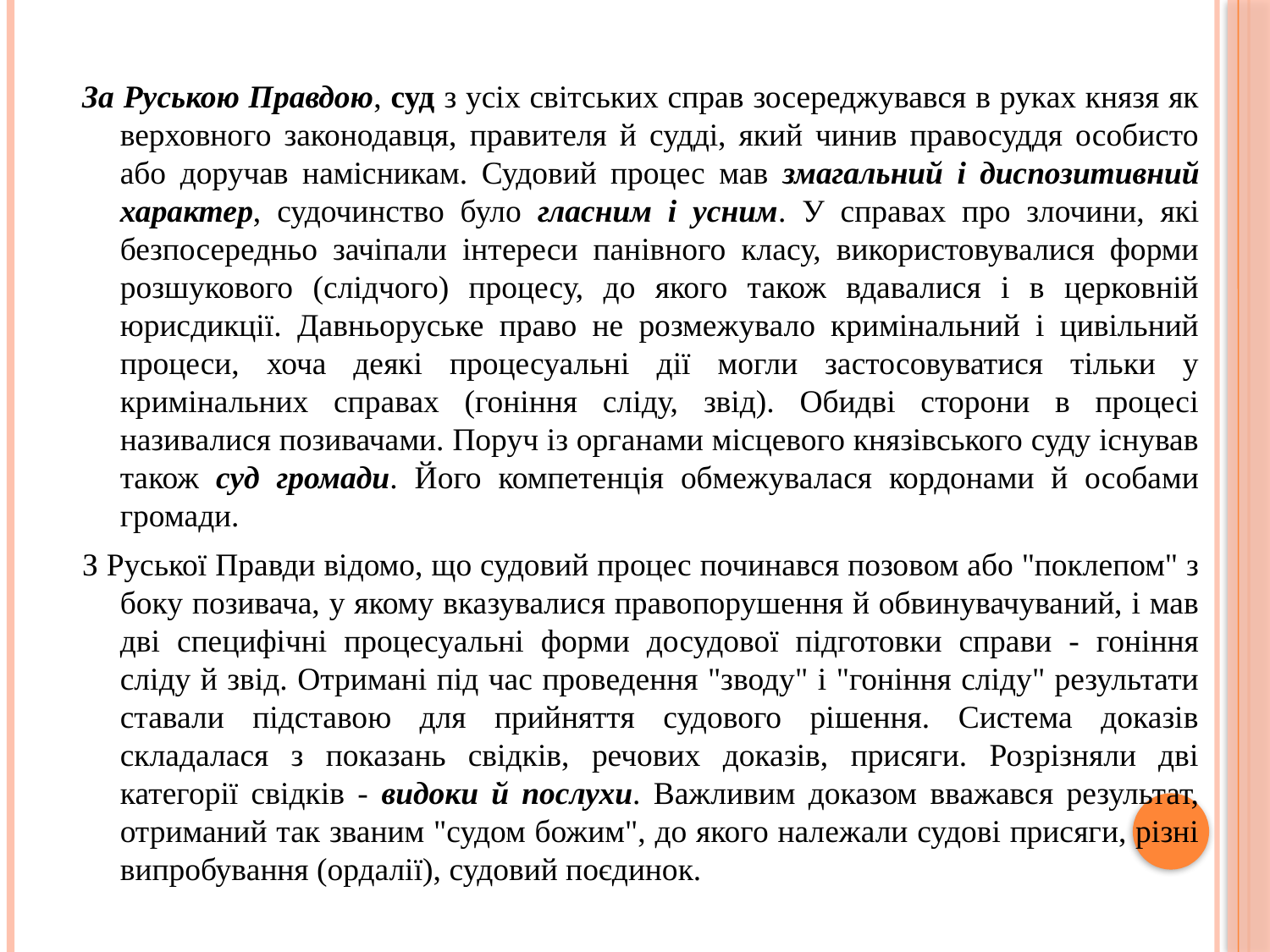

За Руською Правдою, суд з усіх світських справ зосереджувався в руках князя як верховного законодавця, правителя й судді, який чинив правосуддя особисто або доручав намісникам. Судовий процес мав змагальний і диспозитивний характер, судочинство було гласним і усним. У справах про злочини, які безпосередньо зачіпали інтереси панівного класу, використовувалися форми розшукового (слідчого) процесу, до якого також вдавалися і в церковній юрисдикції. Давньоруське право не розмежувало кримінальний і цивільний процеси, хоча деякі процесуальні дії могли застосовуватися тільки у кримінальних справах (гоніння сліду, звід). Обидві сторони в процесі називалися позивачами. Поруч із органами місцевого князівського суду існував також суд громади. Його компетенція обмежувалася кордонами й особами громади.
З Руської Правди відомо, що судовий процес починався позовом або "поклепом" з боку позивача, у якому вказувалися правопорушення й обвинувачуваний, і мав дві специфічні процесуальні форми досудової підготовки справи - гоніння сліду й звід. Отримані під час проведення "зводу" і "гоніння сліду" результати ставали підставою для прийняття судового рішення. Система доказів складалася з показань свідків, речових доказів, присяги. Розрізняли дві категорії свідків - видоки й послухи. Важливим доказом вважався результат, отриманий так званим "судом божим", до якого належали судові присяги, різні випробування (ордалії), судовий поєдинок.